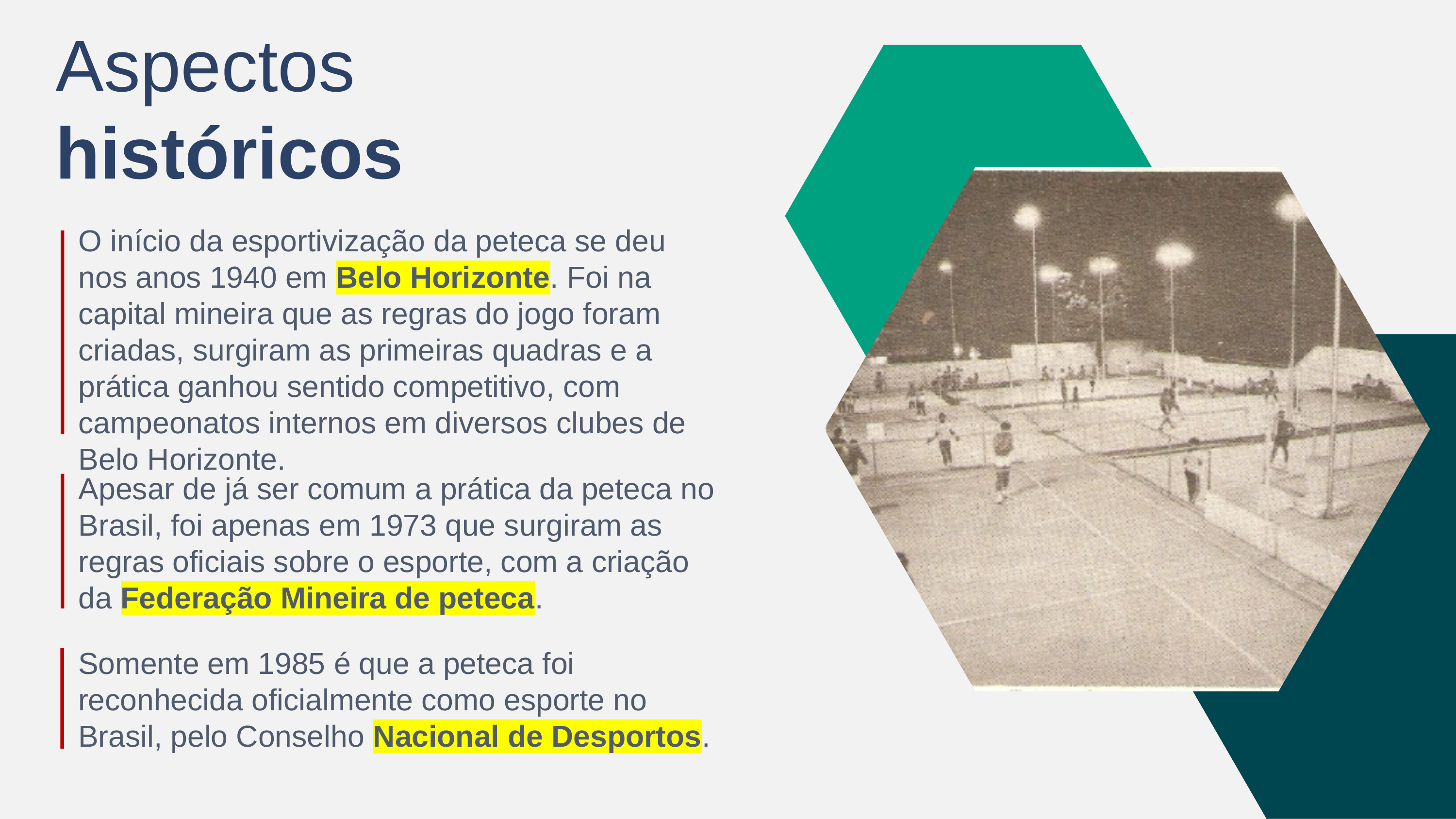

Aspectos
históricos

O início da esportivização da peteca se deu nos anos 1940 em Belo Horizonte. Foi na capital mineira que as regras do jogo foram criadas, surgiram as primeiras quadras e a prática ganhou sentido competitivo, com campeonatos internos em diversos clubes de Belo Horizonte.

Apesar de já ser comum a prática da peteca no Brasil, foi apenas em 1973 que surgiram as regras oficiais sobre o esporte, com a criação da Federação Mineira de peteca.

Somente em 1985 é que a peteca foi reconhecida oficialmente como esporte no Brasil, pelo Conselho Nacional de Desportos.